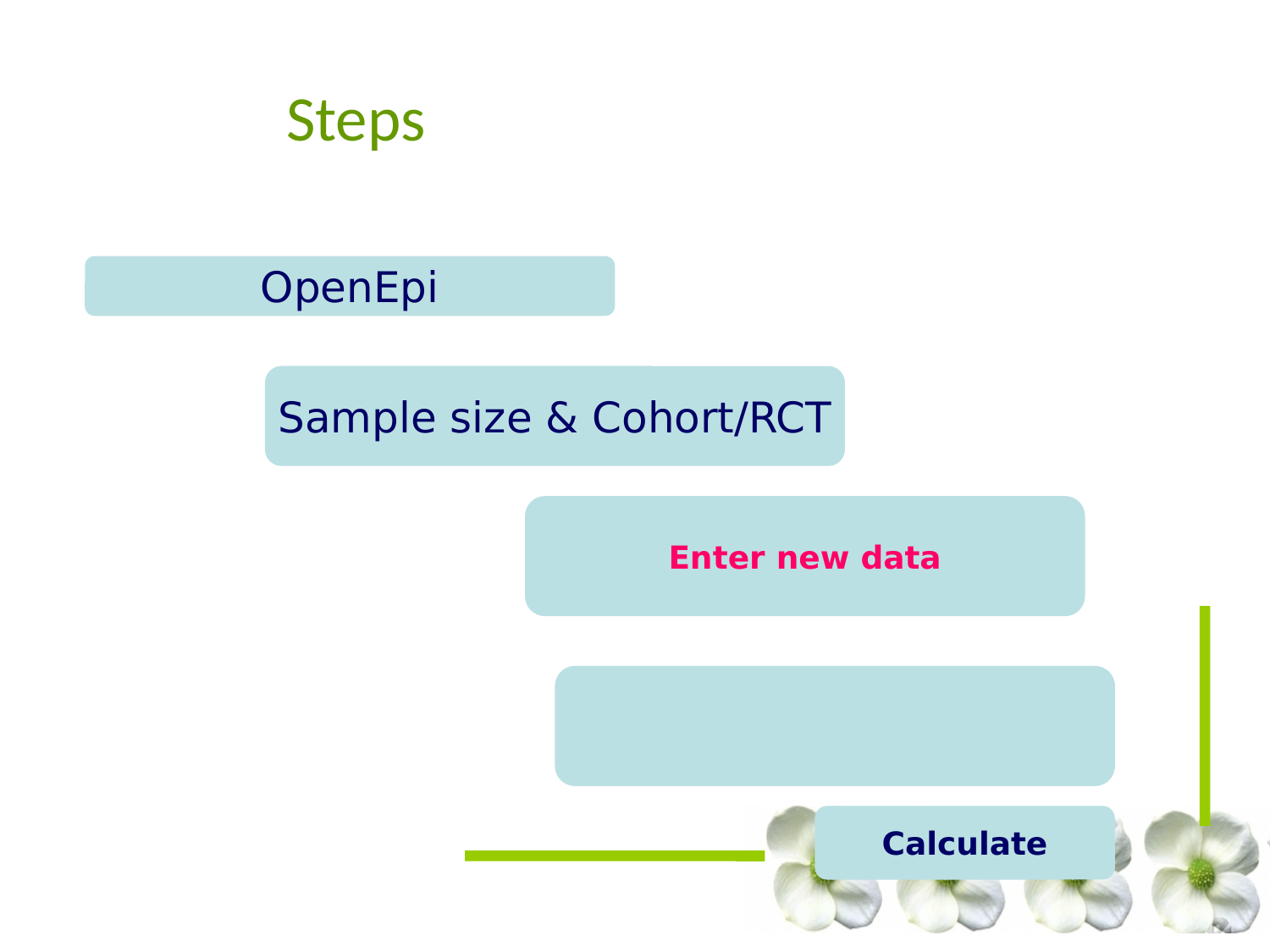

# Steps
OpenEpi
Sample size & Cohort/RCT
Enter new data

Calculate